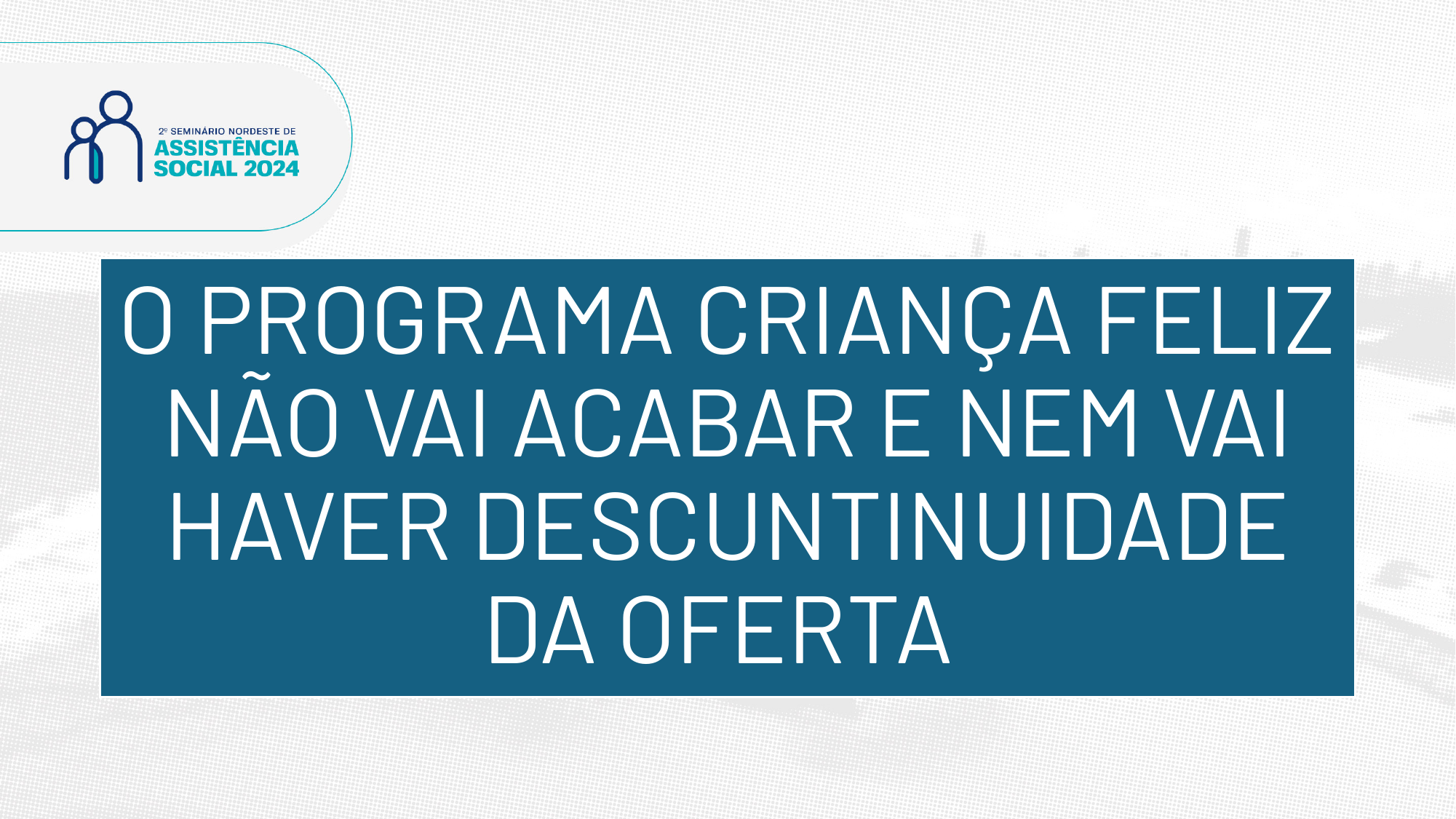

#
O PROGRAMA CRIANÇA FELIZ NÃO VAI ACABAR E NEM VAI HAVER DESCUNTINUIDADE DA OFERTA